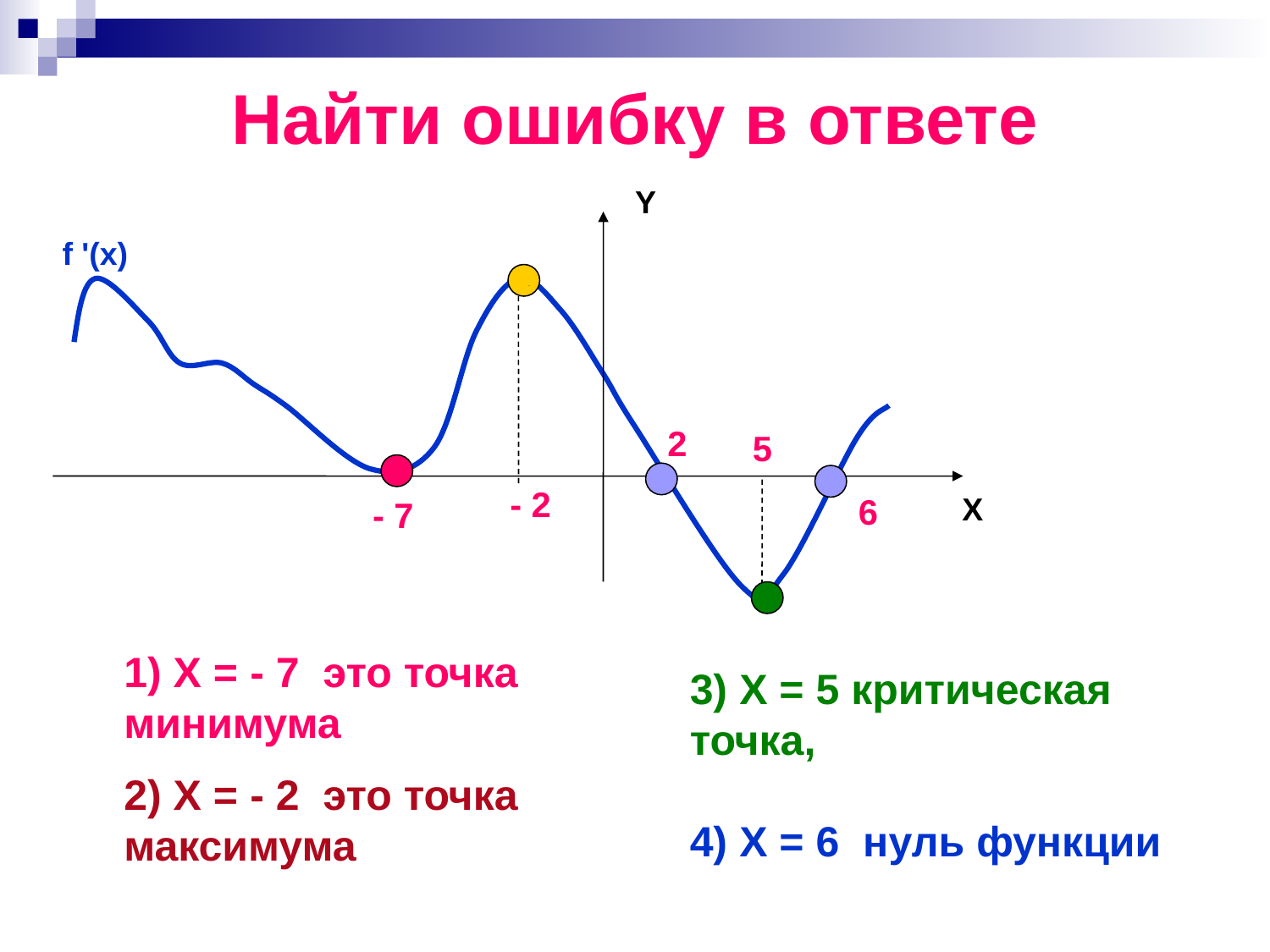

# Найти ошибку в ответе
Y

f '(x)

2
5

- 2

6
X
- 7

1) X = - 7  это точка минимума
2) X = - 2  это точка максимума
3) X = 5 критическая точка,

4) X = 6  нуль функции